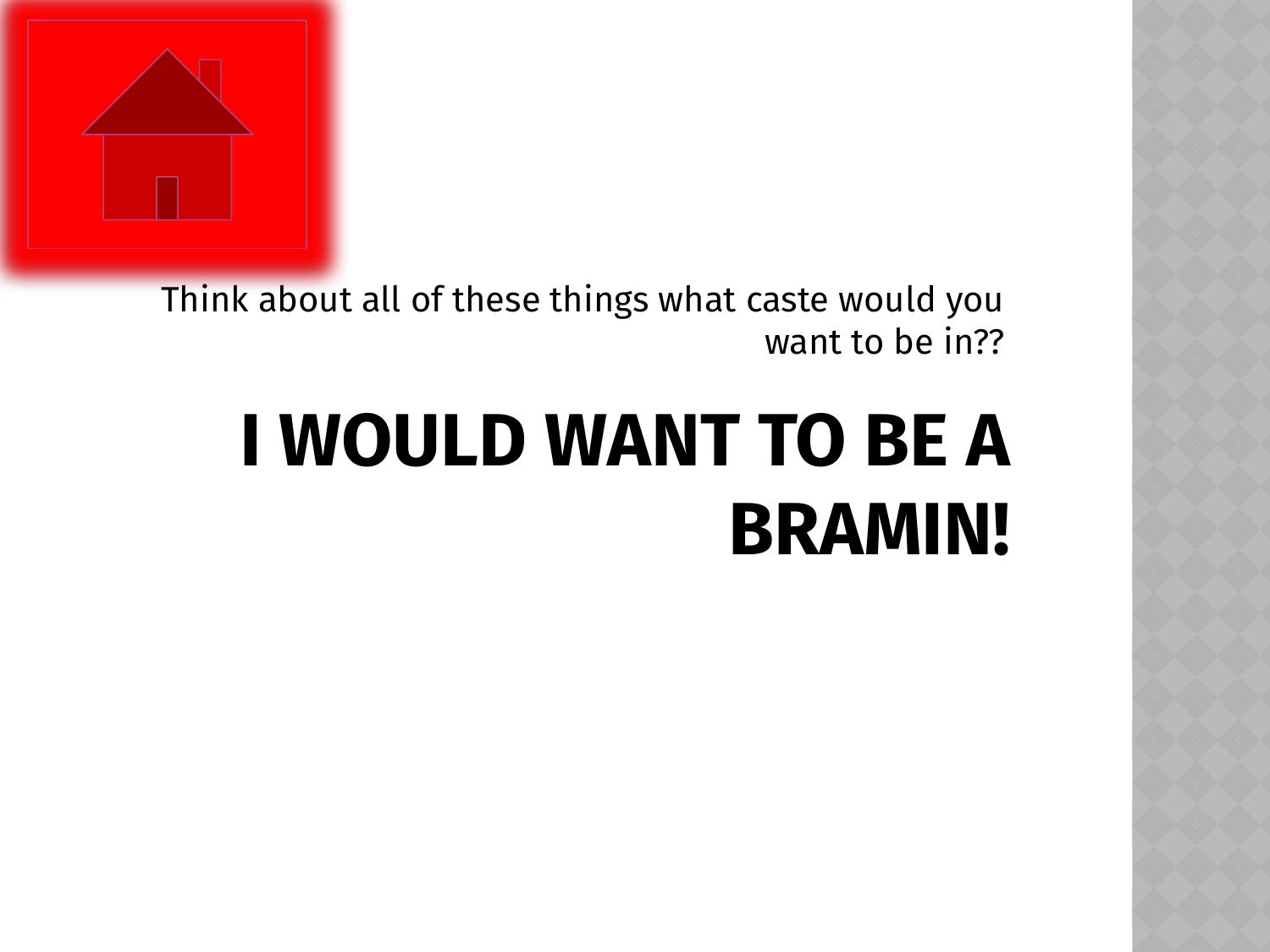

Think about all of these things what caste would you want to be in??
# I would want to be a bramin!